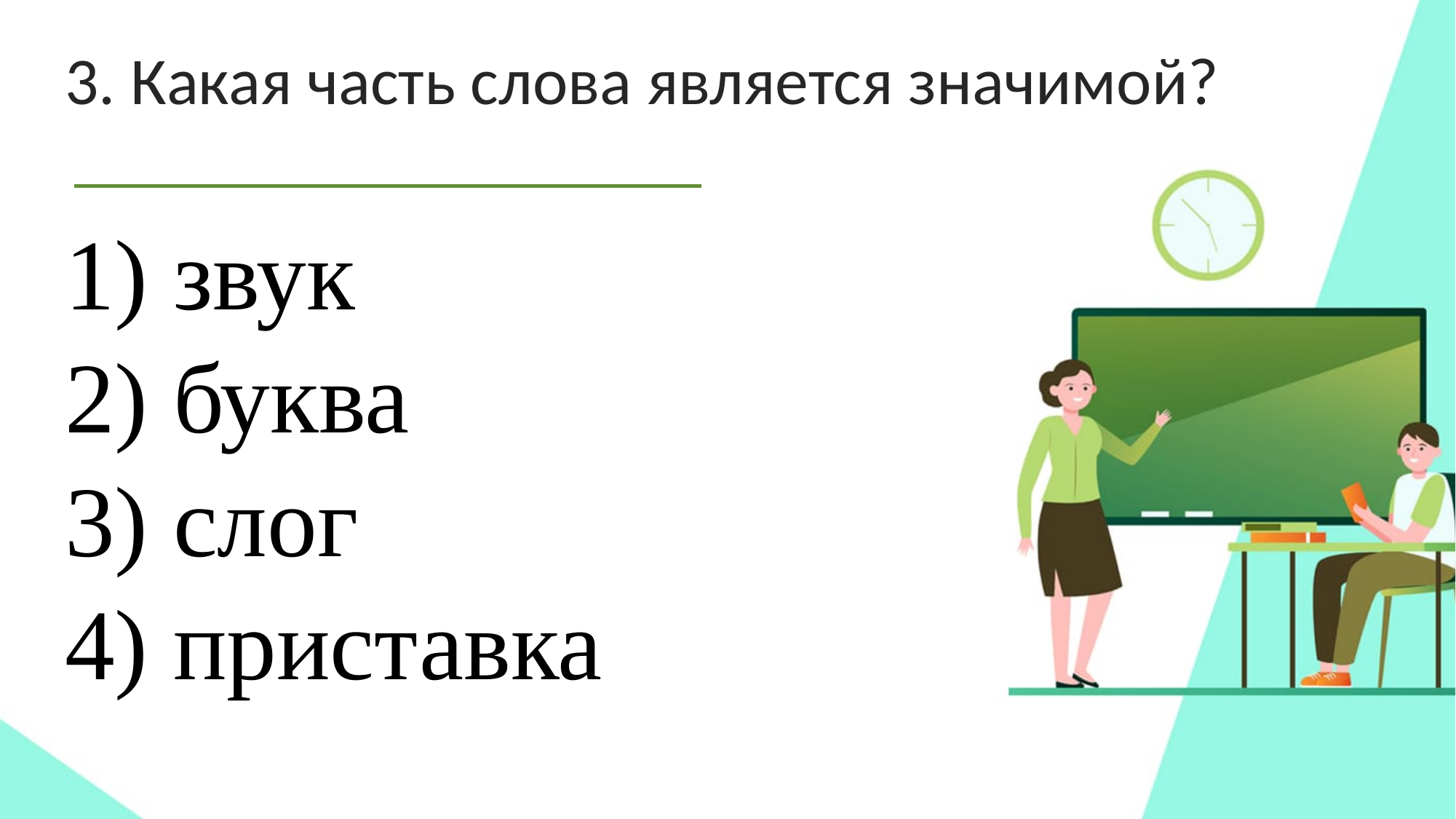

# 3. Какая часть слова является значимой?
1) звук
2) буква
3) слог
4) приставка